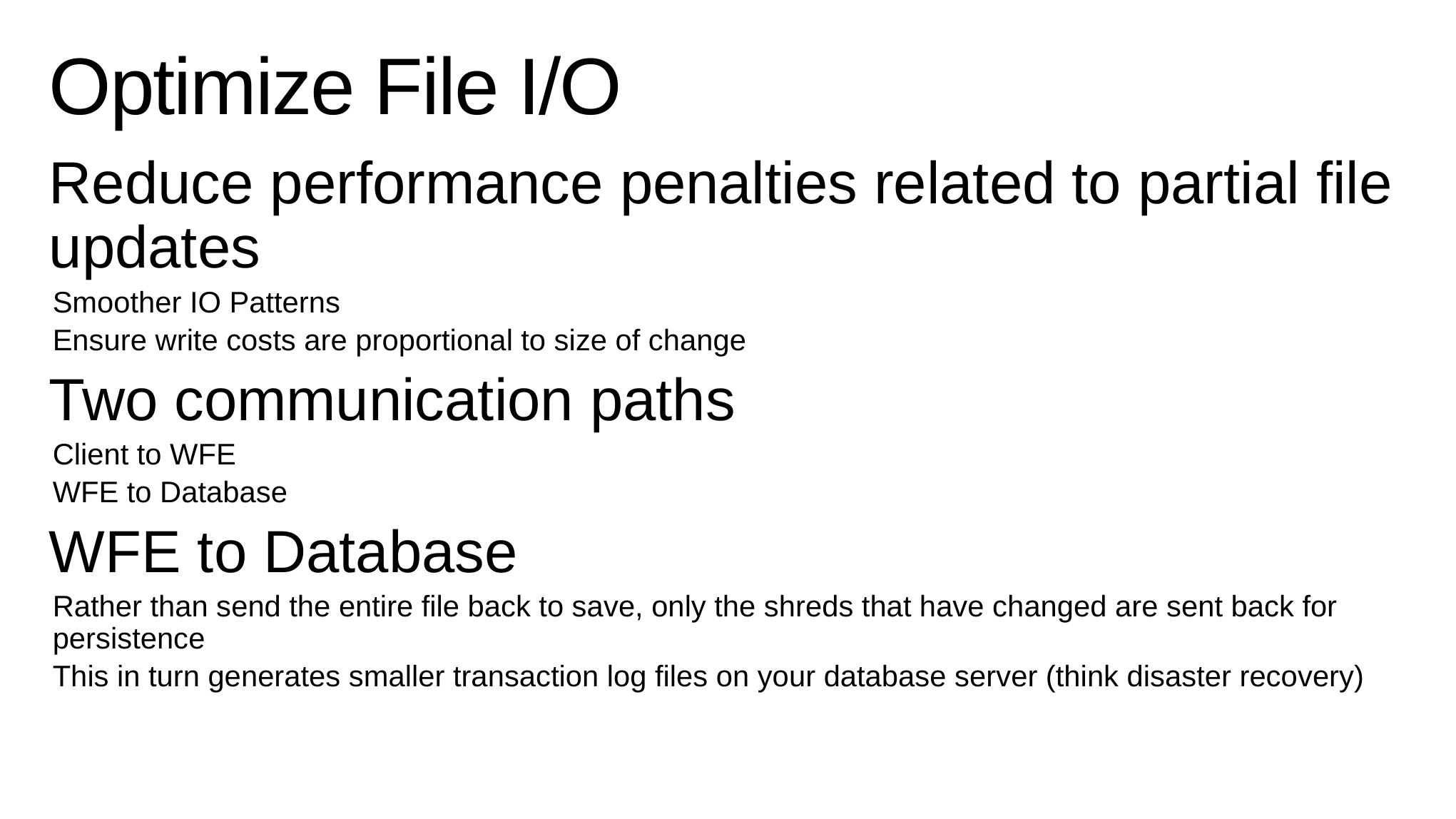

# Optimize File I/O
Reduce performance penalties related to partial file updates
Smoother IO Patterns
Ensure write costs are proportional to size of change
Two communication paths
Client to WFE
WFE to Database
WFE to Database
Rather than send the entire file back to save, only the shreds that have changed are sent back for persistence
This in turn generates smaller transaction log files on your database server (think disaster recovery)